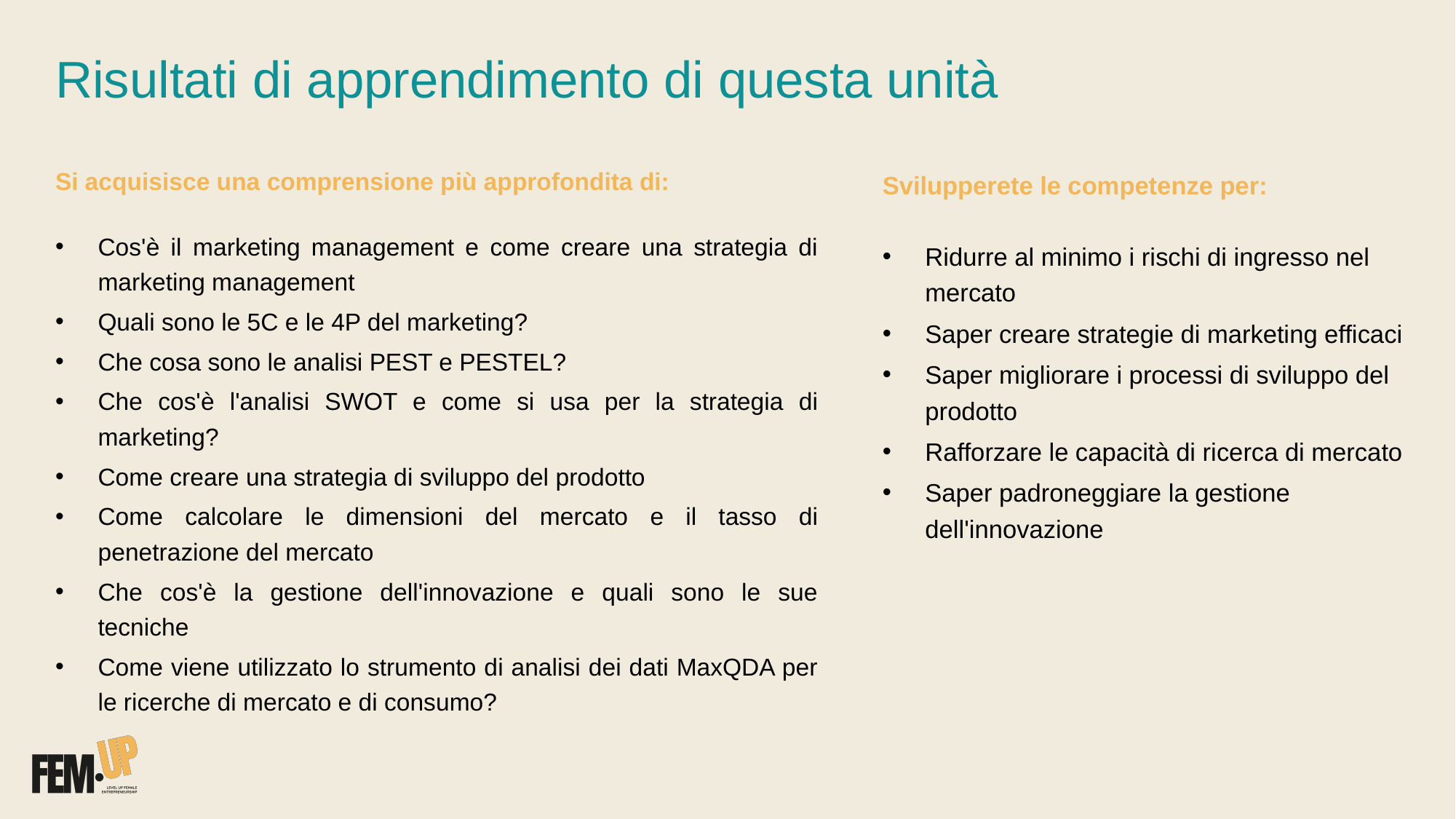

# Risultati di apprendimento di questa unità
Si acquisisce una comprensione più approfondita di:

Cos'è il marketing management e come creare una strategia di marketing management
Quali sono le 5C e le 4P del marketing?
Che cosa sono le analisi PEST e PESTEL?
Che cos'è l'analisi SWOT e come si usa per la strategia di marketing?
Come creare una strategia di sviluppo del prodotto
Come calcolare le dimensioni del mercato e il tasso di penetrazione del mercato
Che cos'è la gestione dell'innovazione e quali sono le sue tecniche
Come viene utilizzato lo strumento di analisi dei dati MaxQDA per le ricerche di mercato e di consumo?

Svilupperete le competenze per:

Ridurre al minimo i rischi di ingresso nel mercato
Saper creare strategie di marketing efficaci
Saper migliorare i processi di sviluppo del prodotto
Rafforzare le capacità di ricerca di mercato
Saper padroneggiare la gestione dell'innovazione